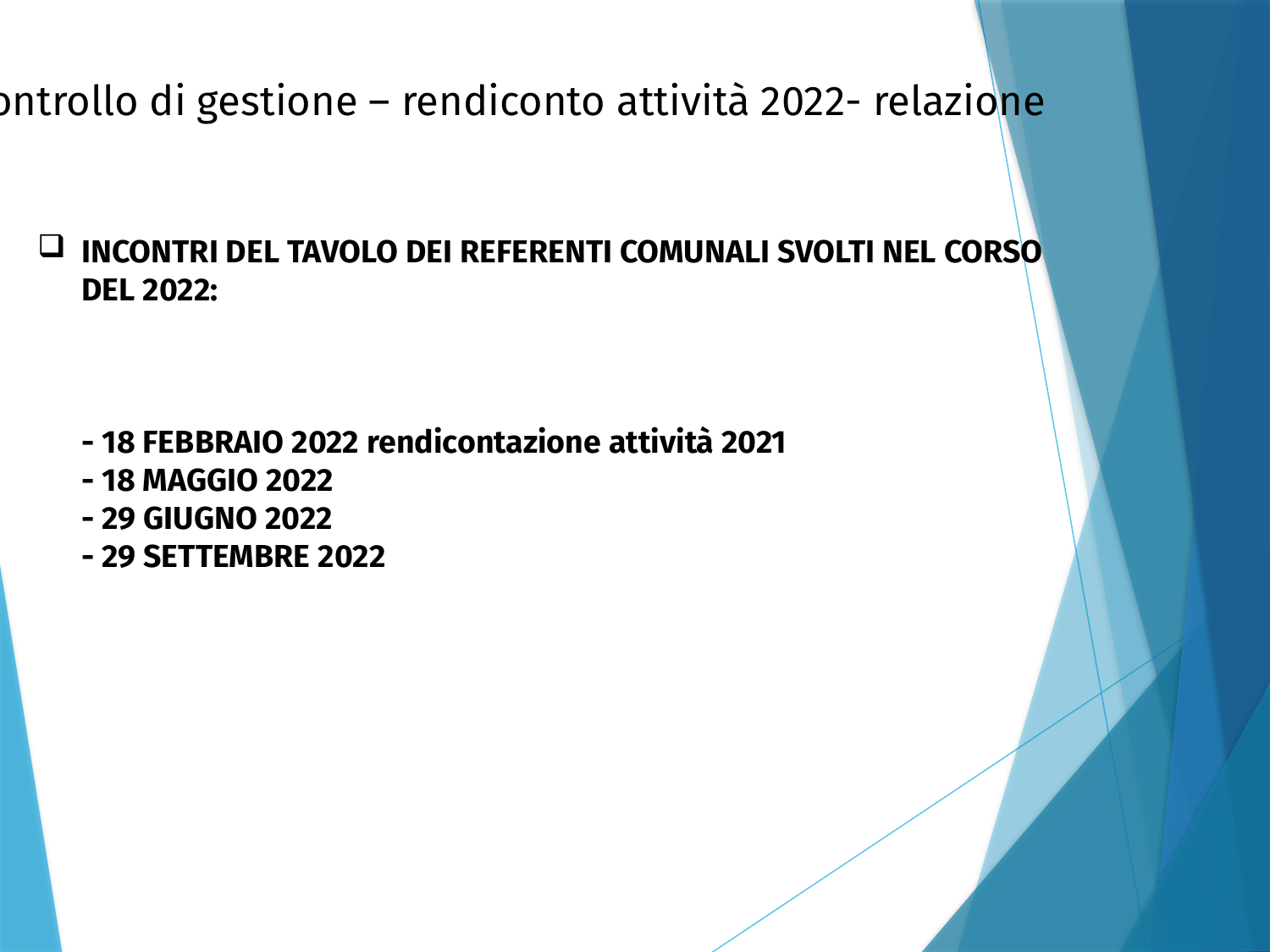

Controllo di gestione – rendiconto attività 2022- relazione

# INCONTRI DEL TAVOLO DEI REFERENTI COMUNALI SVOLTI NEL CORSO DEL 2022: - 18 FEBBRAIO 2022 rendicontazione attività 2021 - 18 MAGGIO 2022 - 29 GIUGNO 2022 - 29 SETTEMBRE 2022